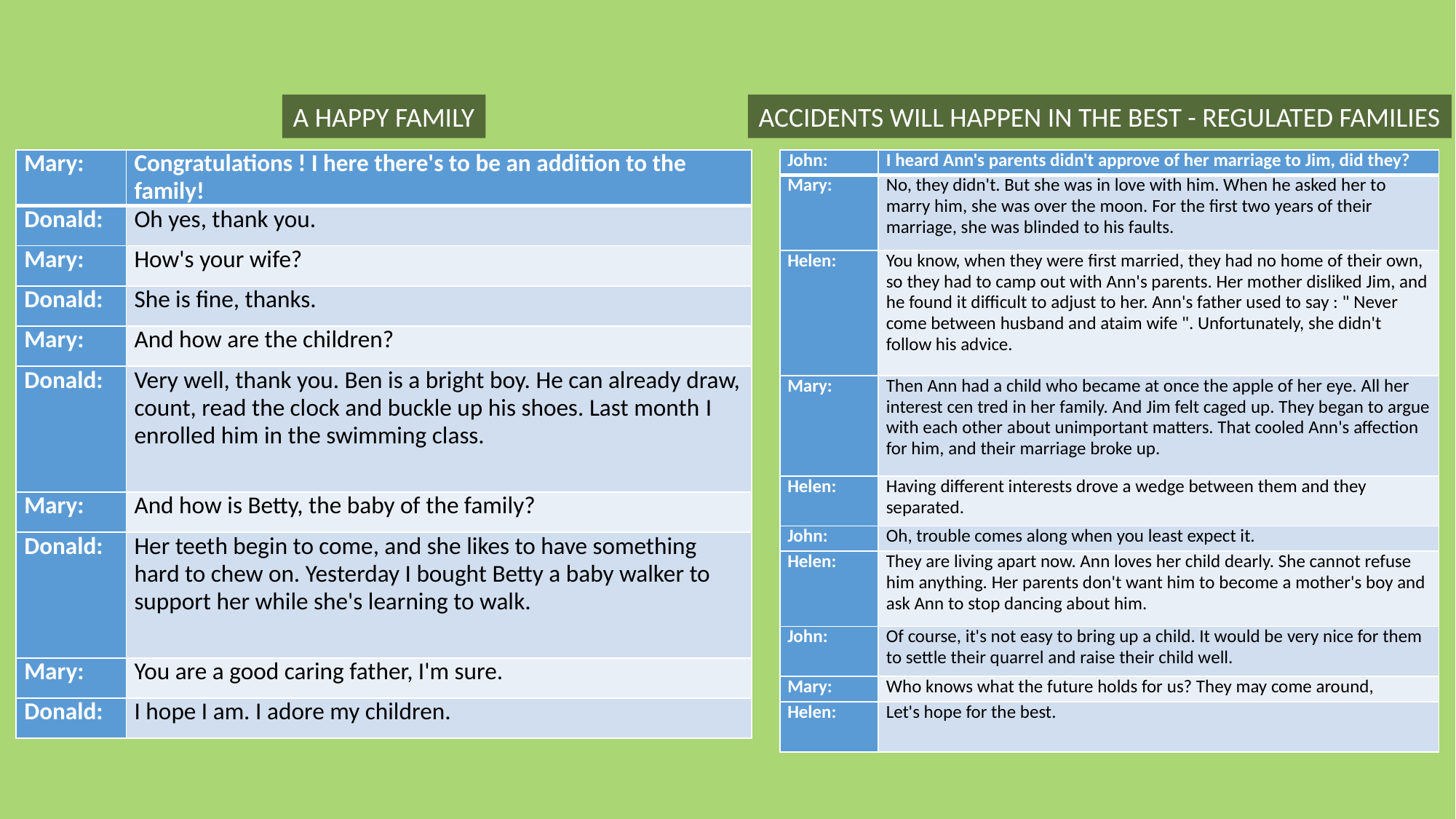

A HAPPY FAMILY
ACCIDENTS WILL HAPPEN IN THE BEST - REGULATED FAMILIES
| Mary: | Congratulations ! I here there's to be an addition to the family! |
| --- | --- |
| Donald: | Oh yes, thank you. |
| Mary: | How's your wife? |
| Donald: | She is fine, thanks. |
| Mary: | And how are the children? |
| Donald: | Very well, thank you. Ben is a bright boy. He can already draw, count, read the clock and buckle up his shoes. Last month І enrolled him in the swimming class. |
| Mary: | And how is Betty, the baby of the family? |
| Donald: | Her teeth begin to come, and she likes to have something hard to chew on. Yesterday I bought Betty a baby walker to support her while she's learning to walk. |
| Mary: | You are a good caring father, I'm sure. |
| Donald: | I hope I am. I adore my children. |
| John: | I heard Ann's parents didn't approve of her marriage to Jim, did they? |
| --- | --- |
| Mary: | No, they didn't. But she was in love with him. When he asked her to marry him, she was over the moon. For the first two years of their marriage, she was blinded to his faults. |
| Helen: | You know, when they were first married, they had no home of their own, so they had to camp out with Ann's parents. Her mother disliked Jim, and he found it difficult to adjust to her. Ann's father used to say : " Never come between husband and ataim wife ". Unfortunately, she didn't follow his advice. |
| Mary: | Then Ann had a child who became at once the apple of her eye. All her interest cen tred in her family. And Jim felt caged up. They began to argue with each other about unimportant matters. That cooled Ann's affection for him, and their marriage broke up. |
| Helen: | Having different interests drove a wedge between them and they separated. |
| John: | Oh, trouble comes along when you least expect it. |
| Helen: | They are living apart now. Ann loves her child dearly. She cannot refuse him anything. Her parents don't want him to become a mother's boy and ask Ann to stop dancing about him. |
| John: | Of course, it's not easy to bring up a child. It would be very nice for them to settle their quarrel and raise their child well. |
| Mary: | Who knows what the future holds for us? They may come around, |
| Helen: | Let's hope for the best. |